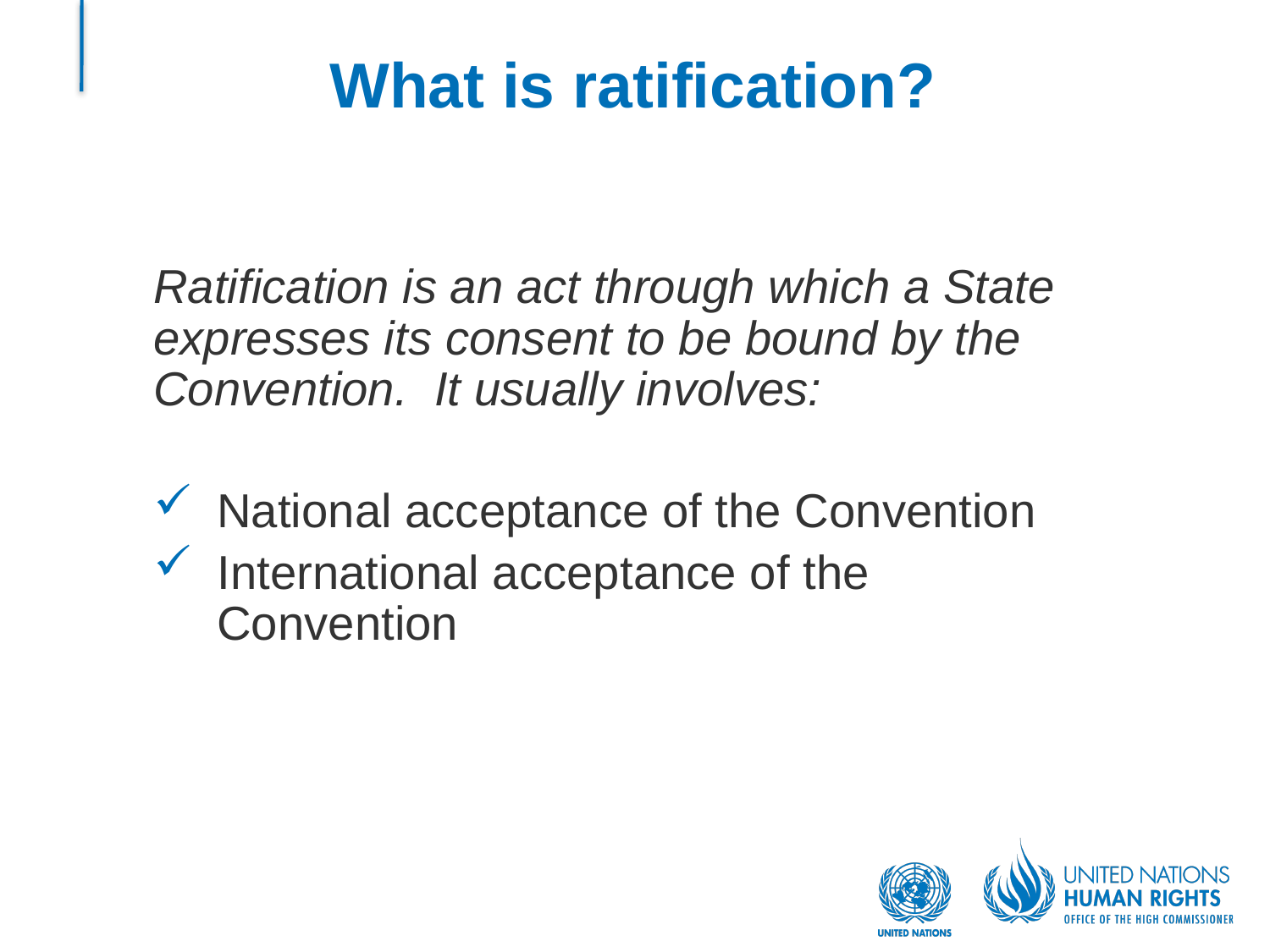

# What is ratification?

Ratification is an act through which a State expresses its consent to be bound by the Convention.  It usually involves:

National acceptance of the Convention
International acceptance of the Convention